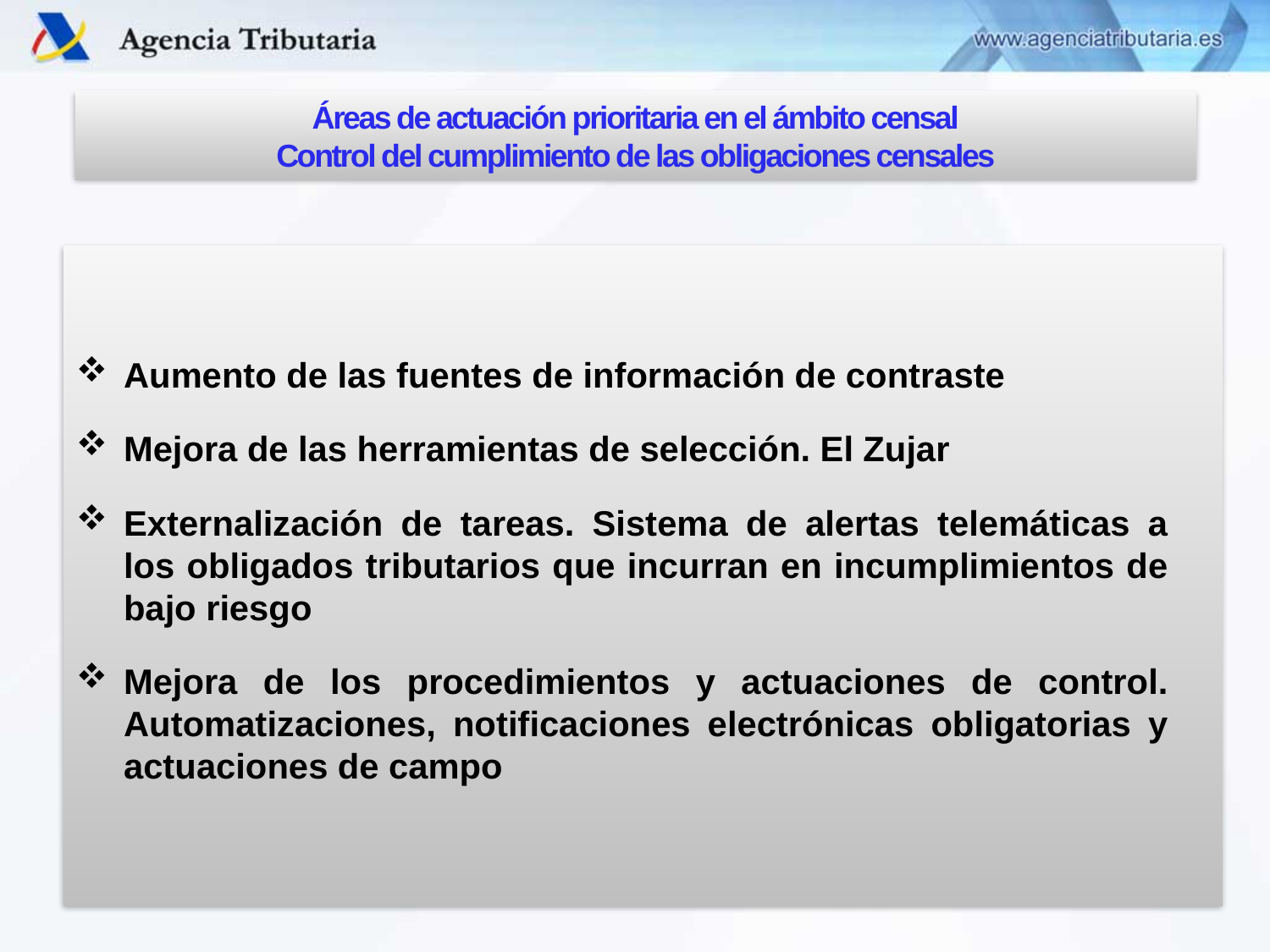

Áreas de actuación prioritaria en el ámbito censal
Control del cumplimiento de las obligaciones censales

Aumento de las fuentes de información de contraste
Mejora de las herramientas de selección. El Zujar
Externalización de tareas. Sistema de alertas telemáticas a los obligados tributarios que incurran en incumplimientos de bajo riesgo
Mejora de los procedimientos y actuaciones de control. Automatizaciones, notificaciones electrónicas obligatorias y actuaciones de campo